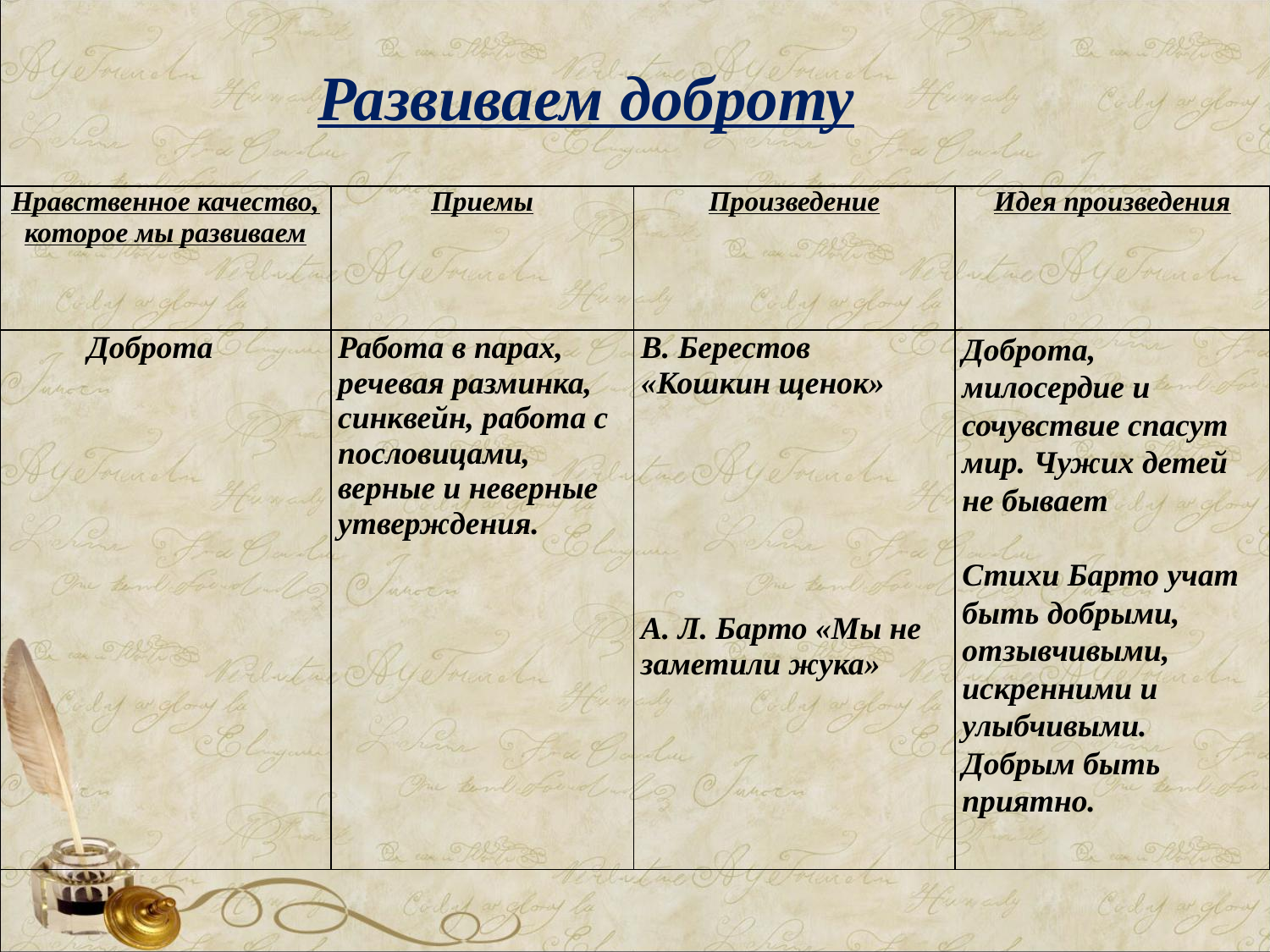

Развиваем доброту
| Нравственное качество, которое мы развиваем | Приемы | Произведение | Идея произведения |
| --- | --- | --- | --- |
| Доброта | Работа в парах, речевая разминка, синквейн, работа с пословицами, верные и неверные утверждения. | В. Берестов «Кошкин щенок» А. Л. Барто «Мы не заметили жука» | Доброта, милосердие и сочувствие спасут мир. Чужих детей не бывает Стихи Барто учат быть добрыми, отзывчивыми, искренними и улыбчивыми. Добрым быть приятно. |